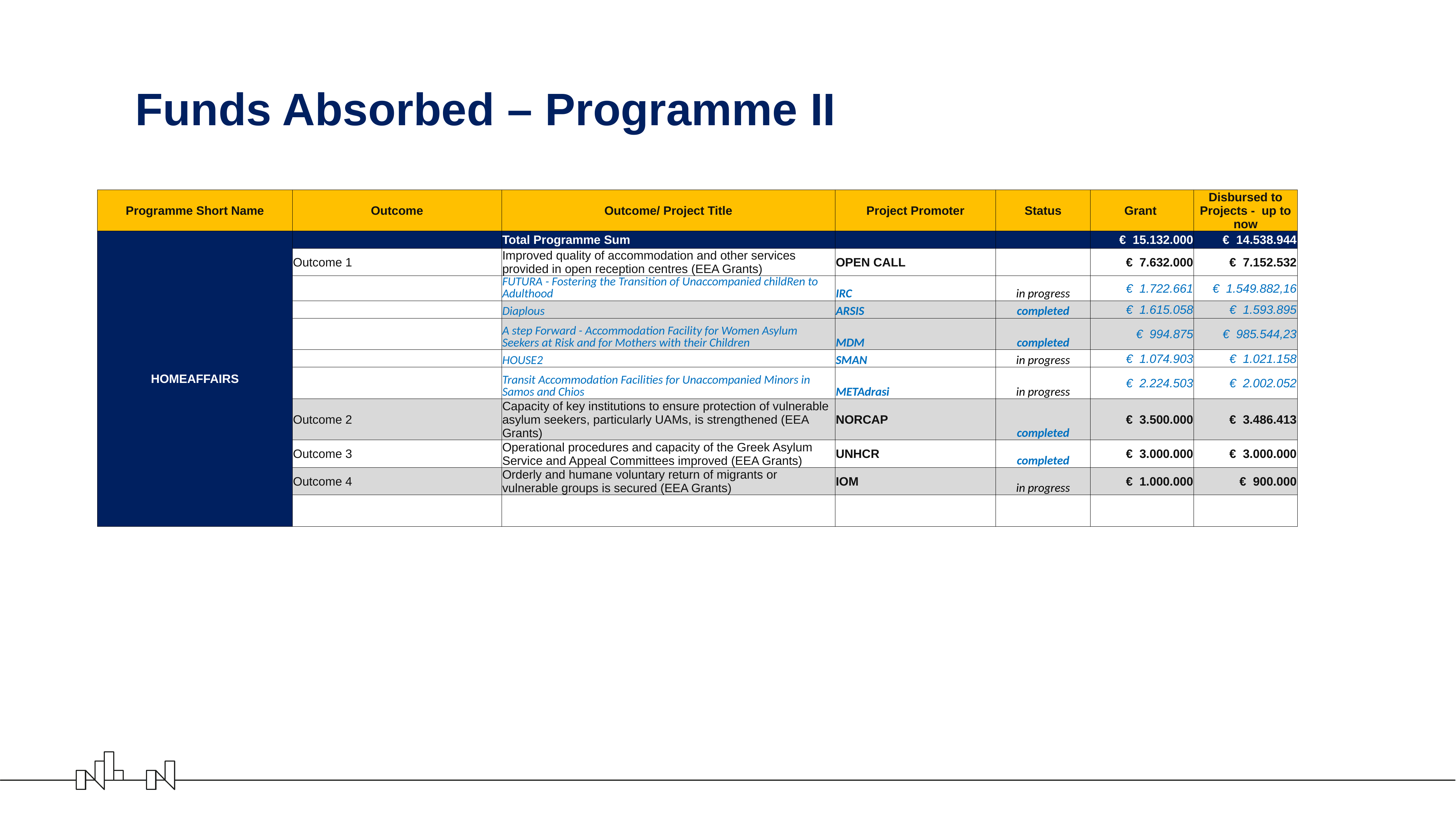

# Funds Absorbed – Programme II
| Programme Short Name | Outcome | Outcome/ Project Title | Project Promoter | Status | Grant | Disbursed to Projects - up to now |
| --- | --- | --- | --- | --- | --- | --- |
| HOMEAFFAIRS |  | Total Programme Sum |  |  | € 15.132.000 | € 14.538.944 |
|  | Outcome 1 | Improved quality of accommodation and other services provided in open reception centres (EEA Grants) | OPEN CALL |  | € 7.632.000 | € 7.152.532 |
|  |  | FUTURA - Fostering the Transition of Unaccompanied childRen to Adulthood | IRC | in progress | € 1.722.661 | € 1.549.882,16 |
|  |  | Diaplous | ARSIS | completed | € 1.615.058 | € 1.593.895 |
|  |  | A step Forward - Accommodation Facility for Women Asylum Seekers at Risk and for Mothers with their Children | MDM | completed | € 994.875 | € 985.544,23 |
|  |  | HOUSE2 | SMAN | in progress | € 1.074.903 | € 1.021.158 |
|  |  | Transit Accommodation Facilities for Unaccompanied Minors in Samos and Chios | METAdrasi | in progress | € 2.224.503 | € 2.002.052 |
|  | Outcome 2 | Capacity of key institutions to ensure protection of vulnerable asylum seekers, particularly UAMs, is strengthened (EEA Grants) | NORCAP | completed | € 3.500.000 | € 3.486.413 |
|  | Outcome 3 | Operational procedures and capacity of the Greek Asylum Service and Appeal Committees improved (EEA Grants) | UNHCR | completed | € 3.000.000 | € 3.000.000 |
|  | Outcome 4 | Orderly and humane voluntary return of migrants or vulnerable groups is secured (EEA Grants) | IOM | in progress | € 1.000.000 | € 900.000 |
|  |  |  |  |  |  |  |